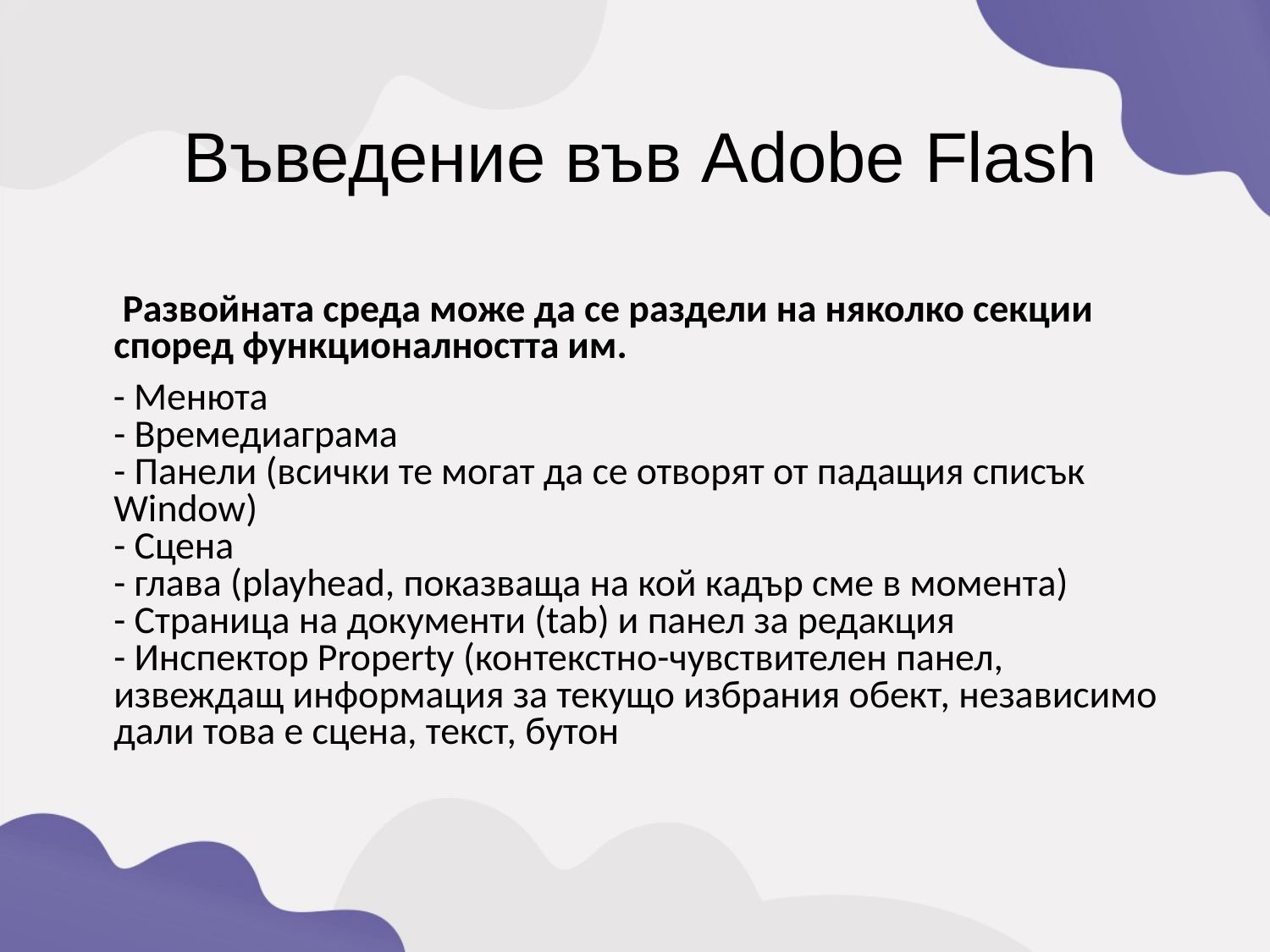

Въведение във Adobe Flash

	 Развойната среда може да се раздели на няколко секции според функционалността им.
- Менюта
- Времедиаграма
- Панели (всички те могат да се отворят от падащия списък Window)
- Сцена
- глава (playhead, показваща на кой кадър сме в момента)
- Страница на документи (tab) и панел за редакция
- Инспектор Property (контекстно-чувствителен панел, извеждащ информация за текущо избрания обект, независимо дали това е сцена, текст, бутон